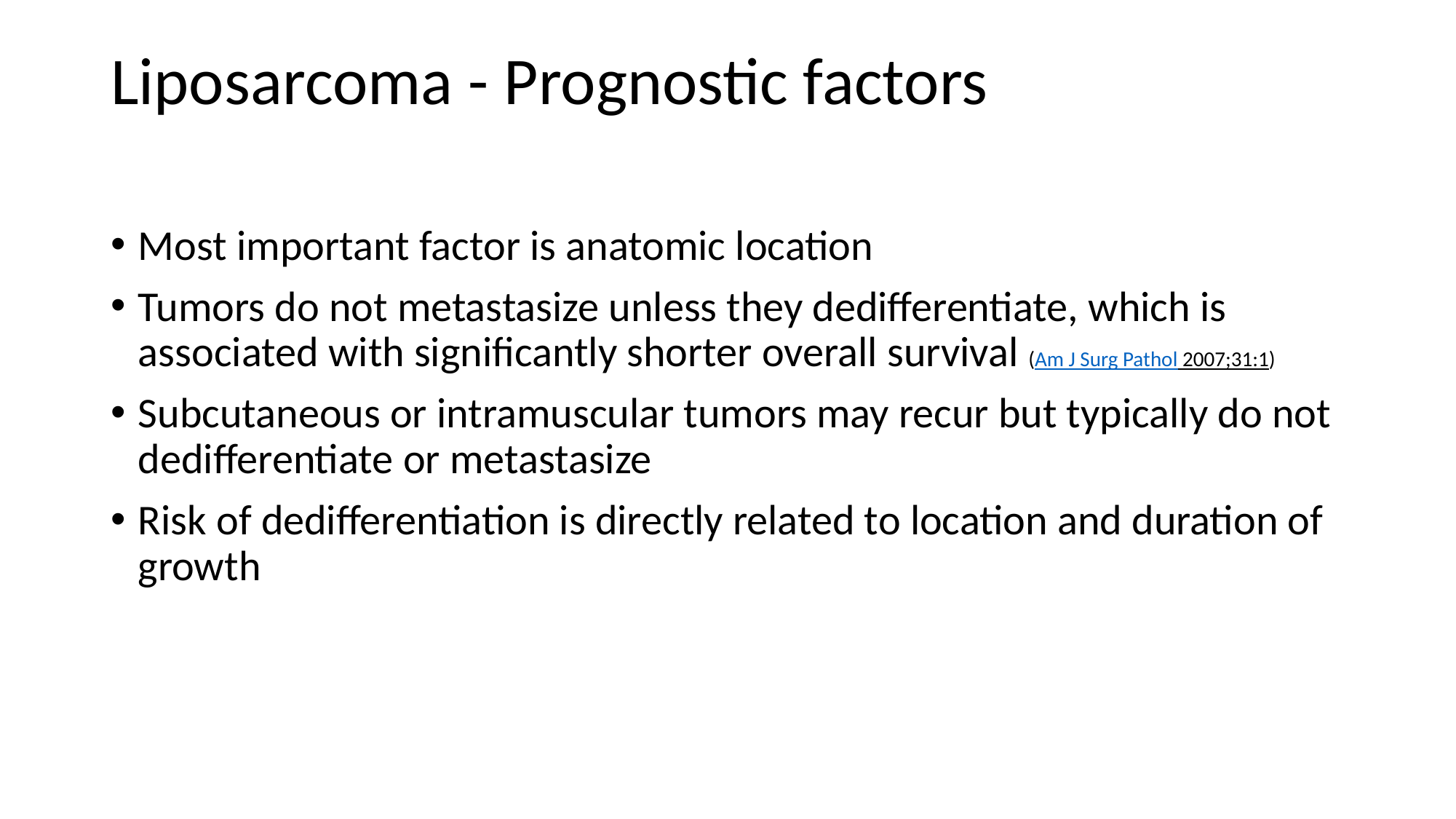

# Liposarcoma - Prognostic factors
Most important factor is anatomic location
Tumors do not metastasize unless they dedifferentiate, which is associated with significantly shorter overall survival (Am J Surg Pathol 2007;31:1)
Subcutaneous or intramuscular tumors may recur but typically do not dedifferentiate or metastasize
Risk of dedifferentiation is directly related to location and duration of growth